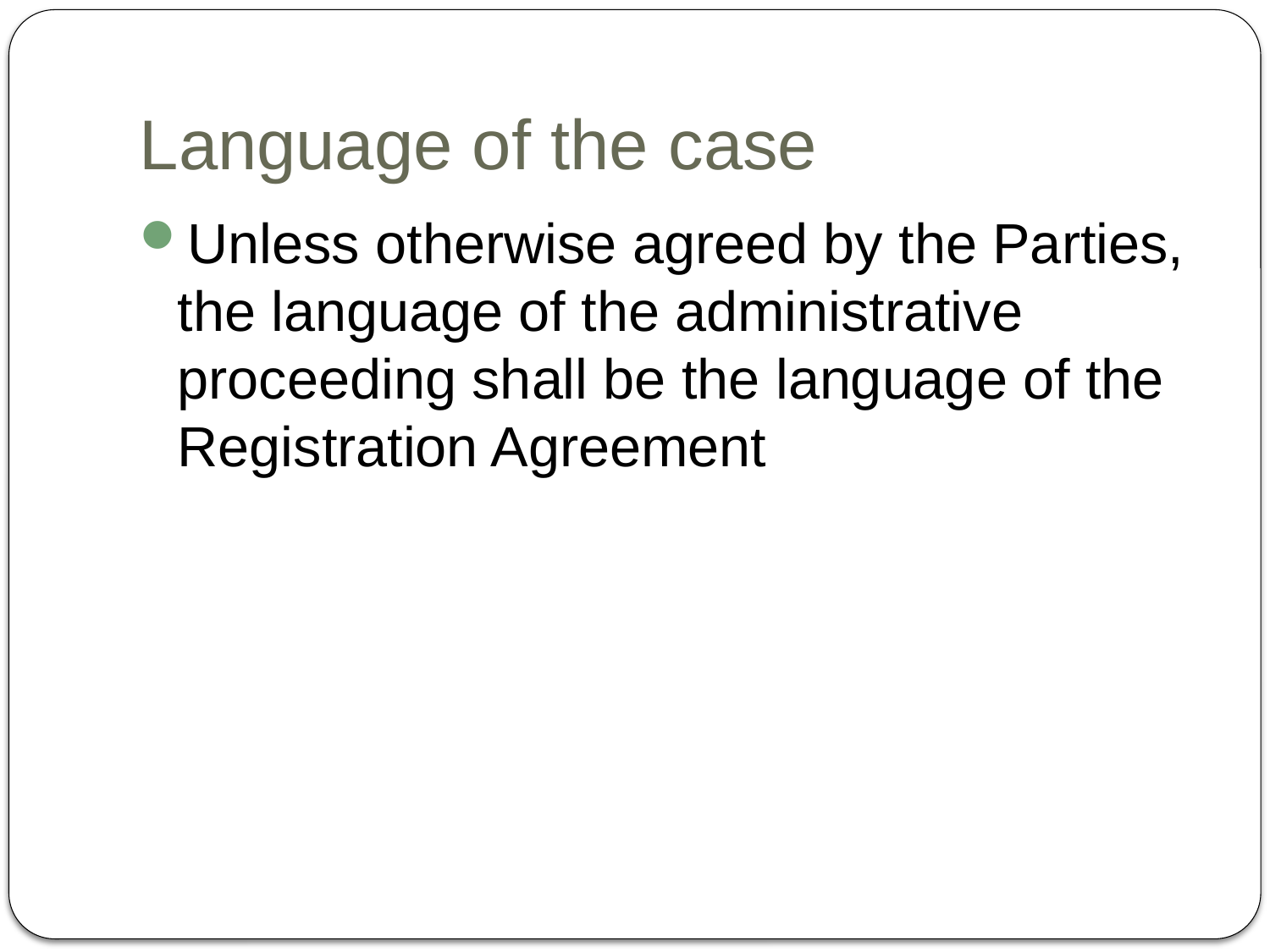

# Language of the case
Unless otherwise agreed by the Parties, the language of the administrative proceeding shall be the language of the Registration Agreement